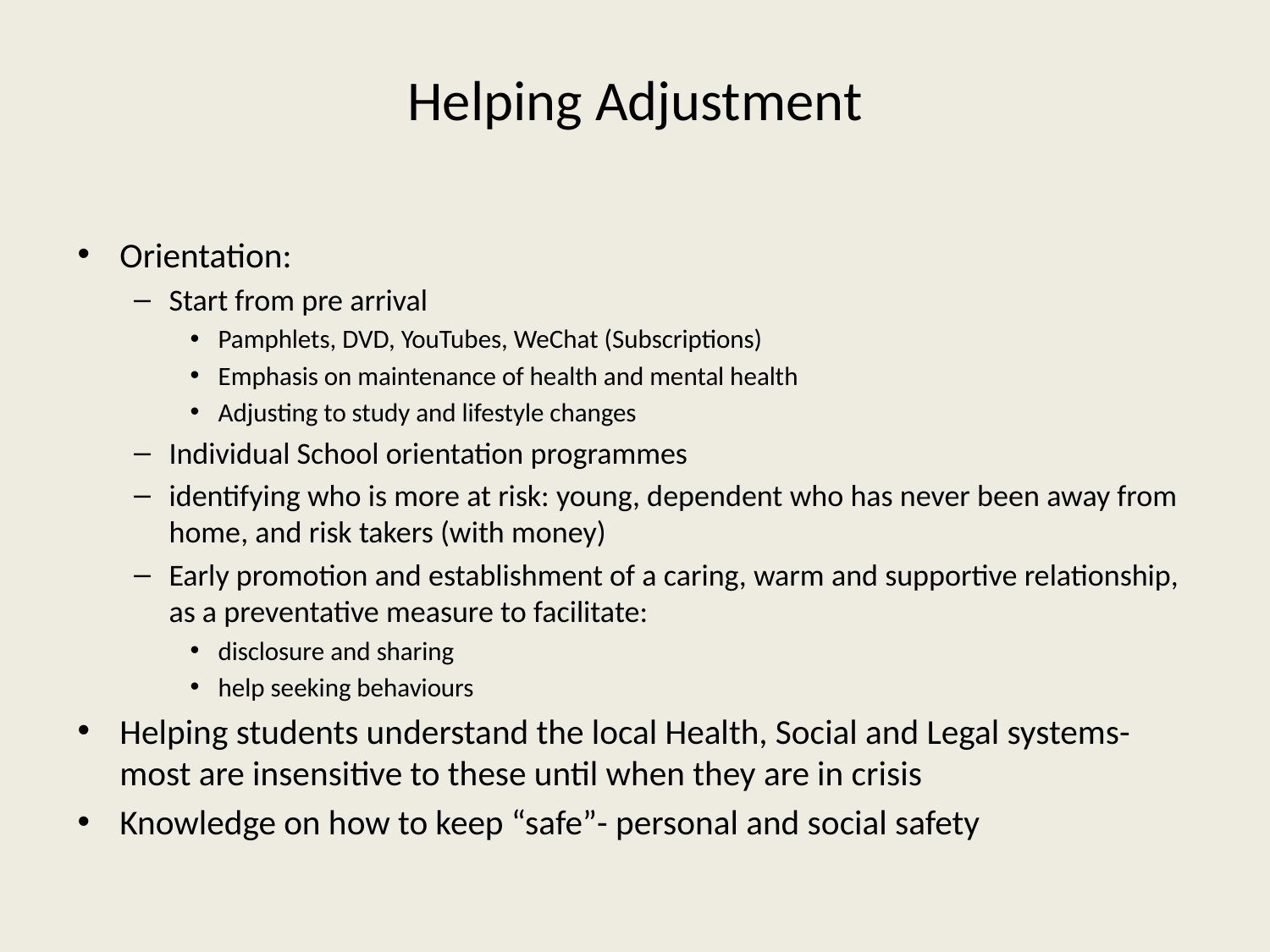

# Helping Adjustment
Orientation:
Start from pre arrival
Pamphlets, DVD, YouTubes, WeChat (Subscriptions)
Emphasis on maintenance of health and mental health
Adjusting to study and lifestyle changes
Individual School orientation programmes
identifying who is more at risk: young, dependent who has never been away from home, and risk takers (with money)
Early promotion and establishment of a caring, warm and supportive relationship, as a preventative measure to facilitate:
disclosure and sharing
help seeking behaviours
Helping students understand the local Health, Social and Legal systems- most are insensitive to these until when they are in crisis
Knowledge on how to keep “safe”- personal and social safety